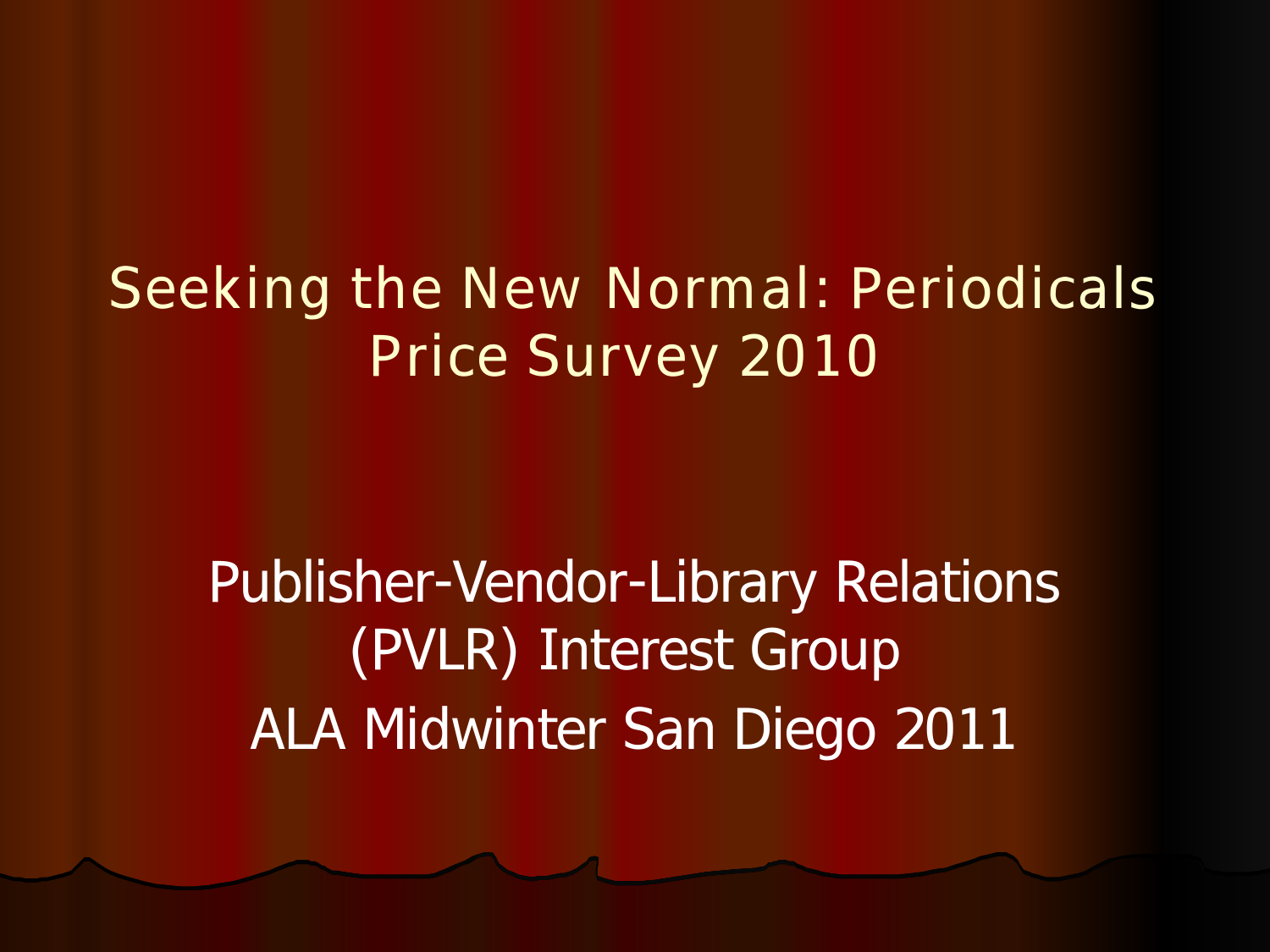

# Seeking the New Normal: Periodicals Price Survey 2010
Publisher-Vendor-Library Relations (PVLR) Interest Group
ALA Midwinter San Diego 2011